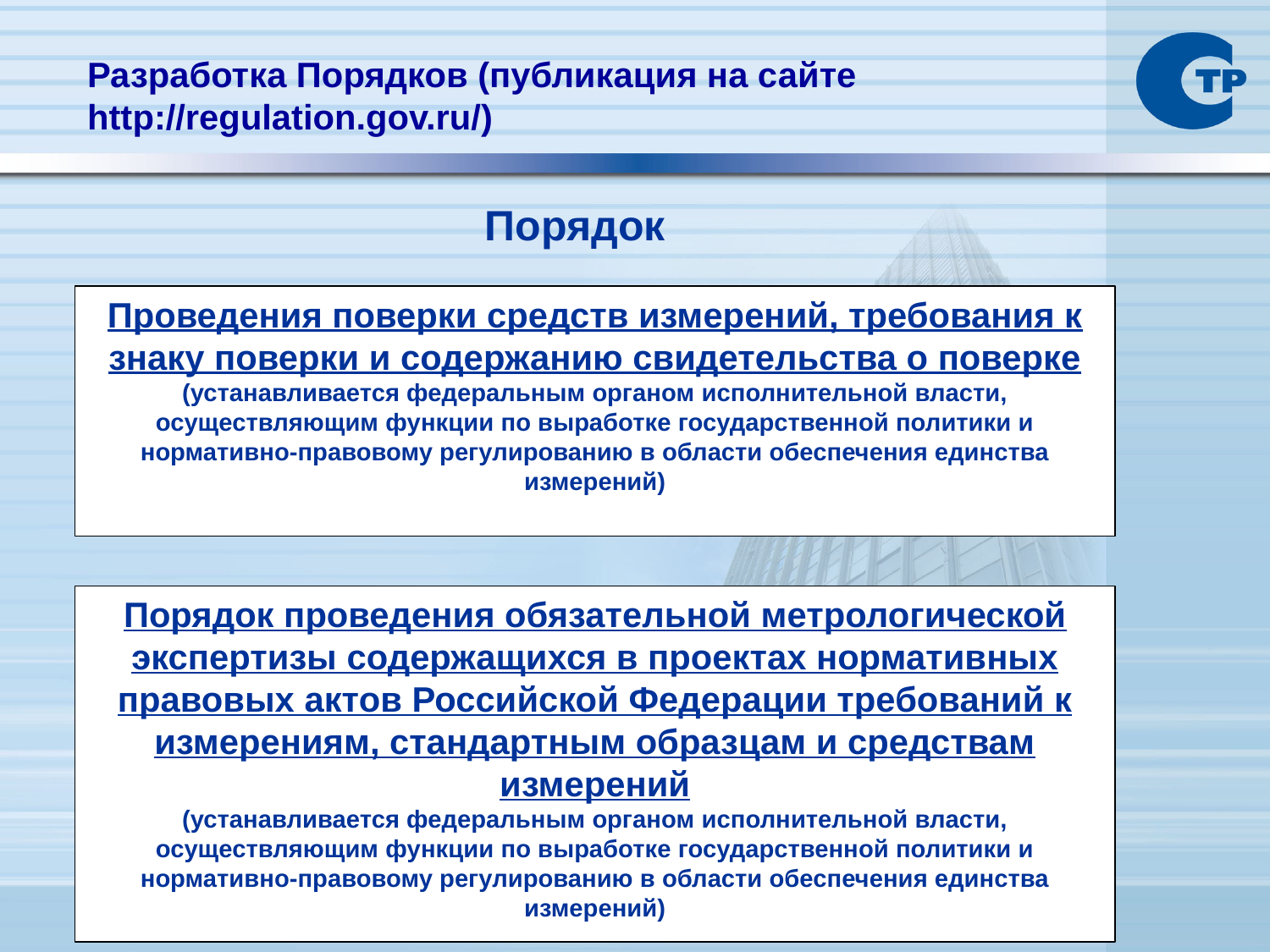

Разработка Порядков (публикация на сайте http://regulation.gov.ru/)
Порядок
Проведения поверки средств измерений, требования к знаку поверки и содержанию свидетельства о поверке
(устанавливается федеральным органом исполнительной власти, осуществляющим функции по выработке государственной политики и нормативно-правовому регулированию в области обеспечения единства измерений)
Порядок проведения обязательной метрологической экспертизы содержащихся в проектах нормативных правовых актов Российской Федерации требований к измерениям, стандартным образцам и средствам измерений
(устанавливается федеральным органом исполнительной власти, осуществляющим функции по выработке государственной политики и нормативно-правовому регулированию в области обеспечения единства измерений)